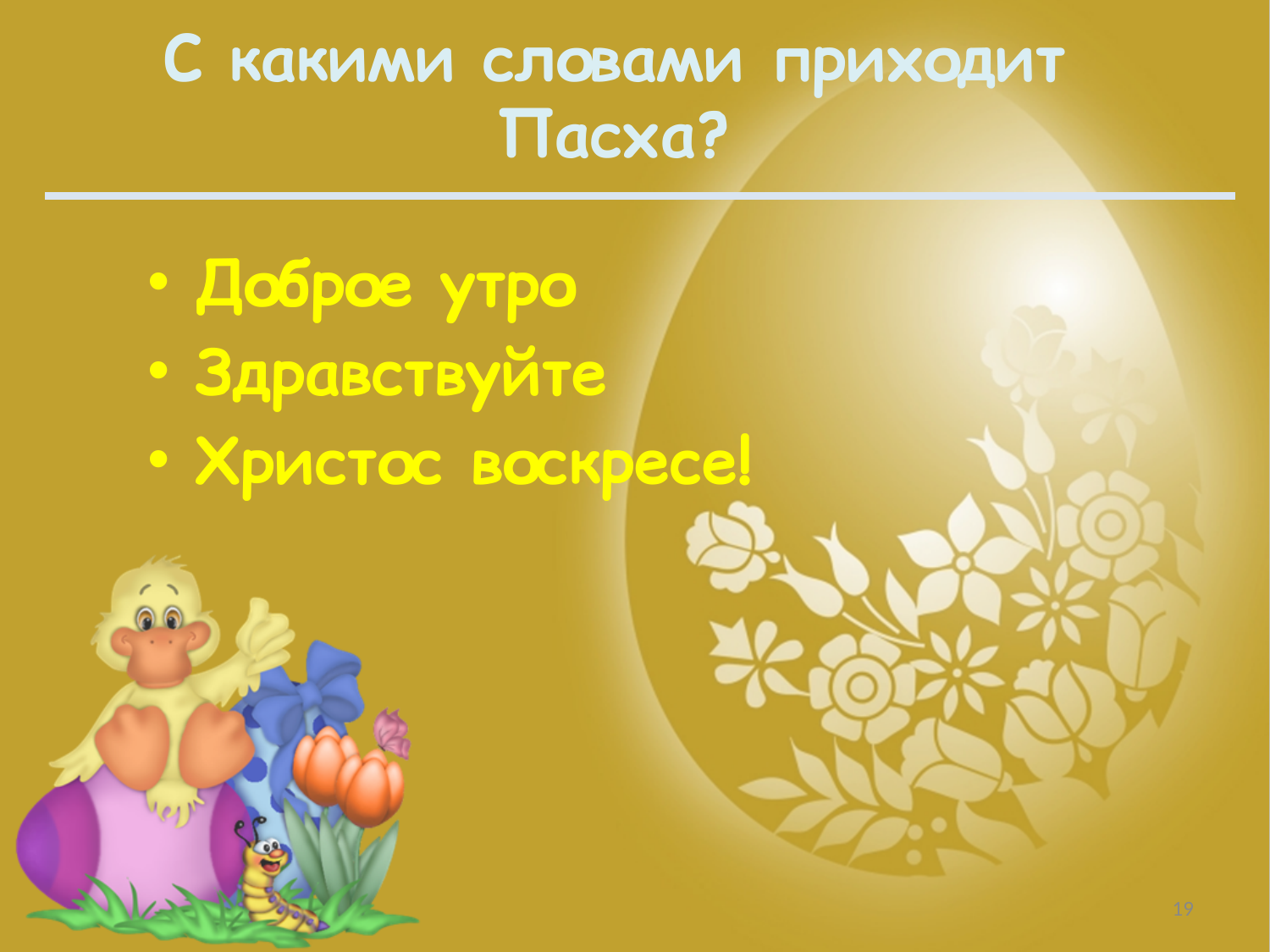

С какими словами приходит Пасха?
Доброе утро
Здравствуйте
Христос воскресе!
19